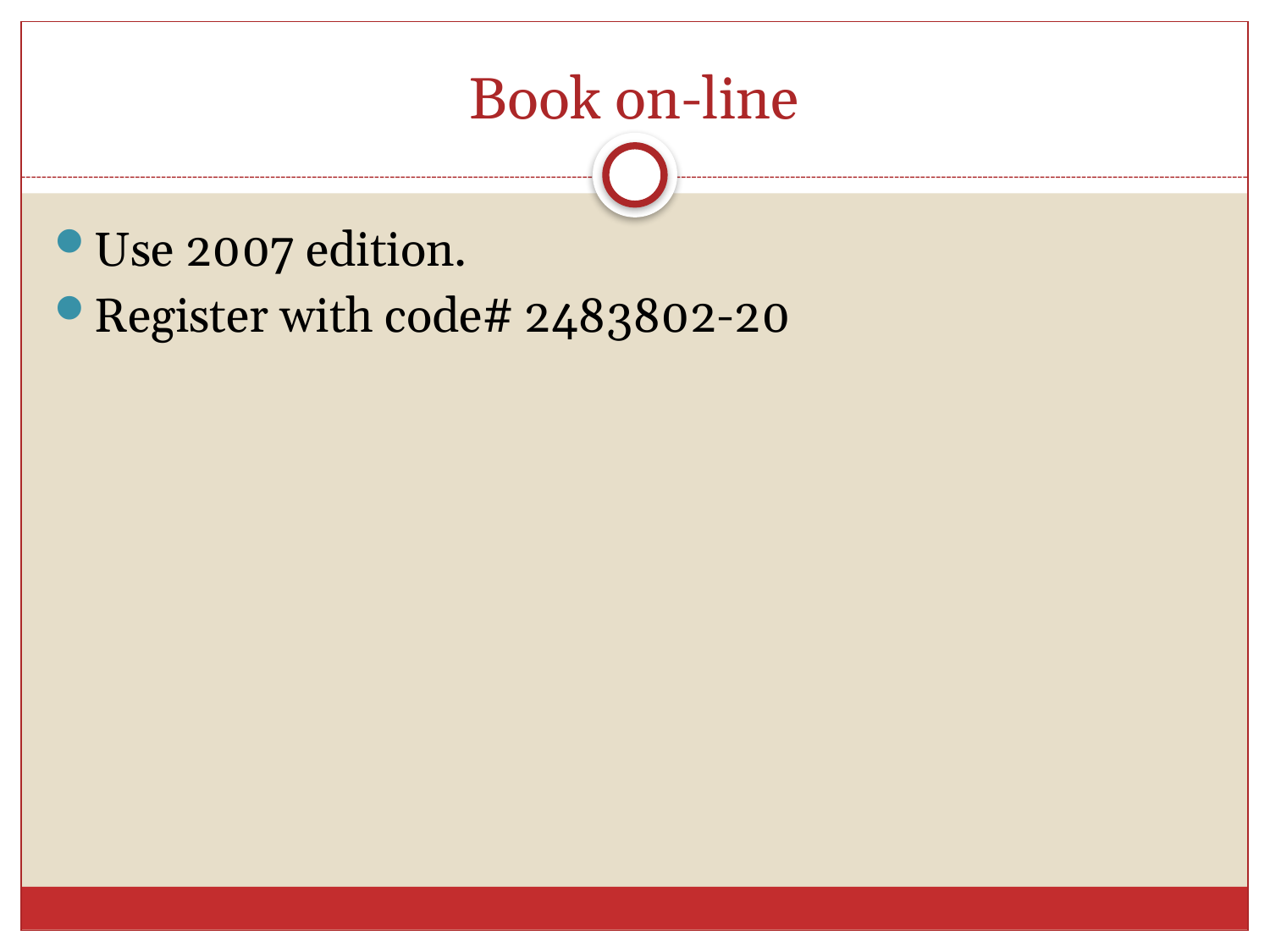

# Book on-line
Use 2007 edition.
Register with code# 2483802-20